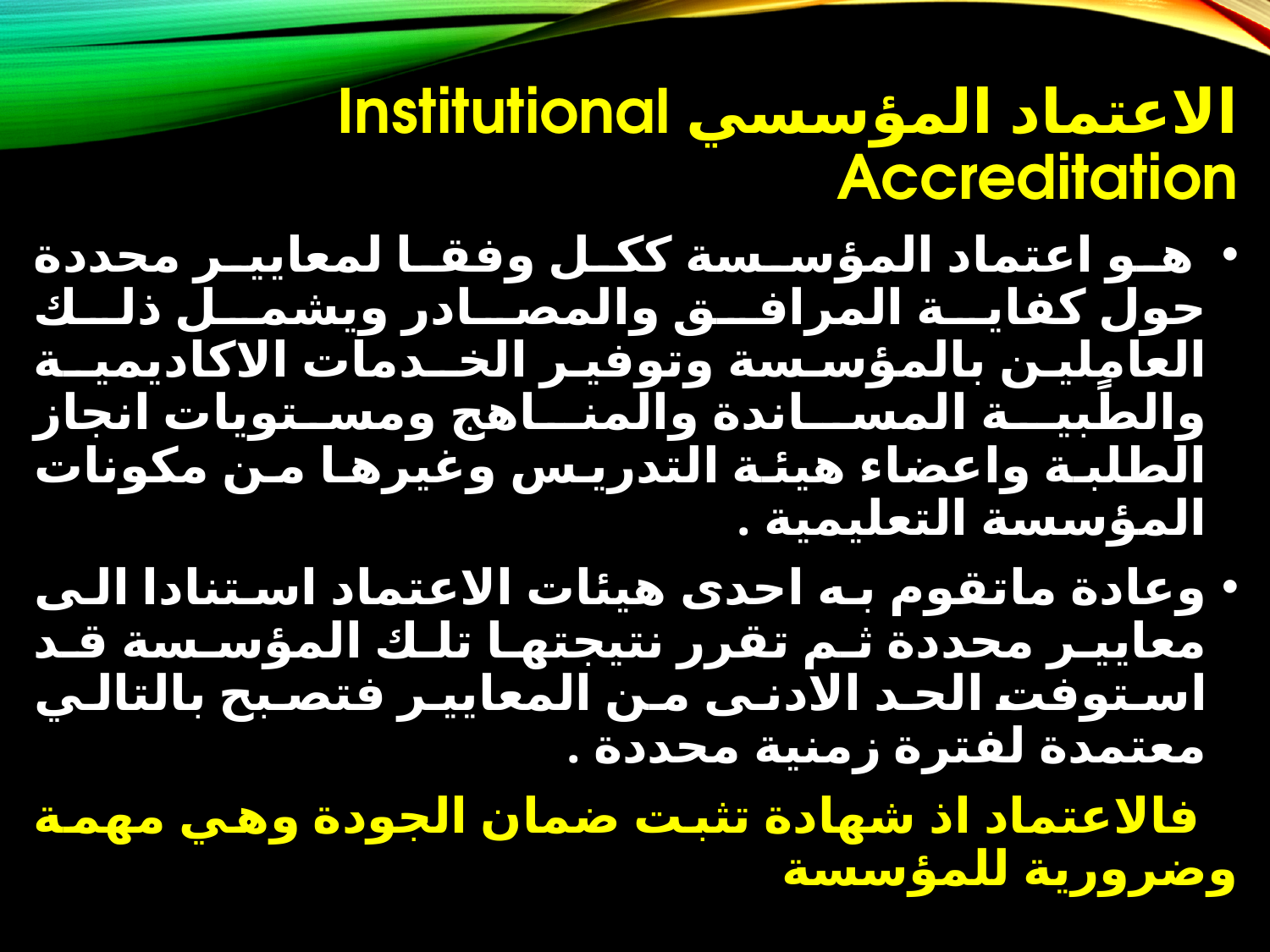

الاعتماد المؤسسي Institutional Accreditation
 هو اعتماد المؤسسة ككل وفقا لمعايير محددة حول كفاية المرافق والمصادر ويشمل ذلك العاملين بالمؤسسة وتوفير الخـدمات الاكاديميـة والطًبيـة المسـاندة والمنـاهج ومستويات انجاز الطلبة واعضاء هيئة التدريس وغيرها من مكونات المؤسسة التعليمية .
وعادة ماتقوم به احدى هيئات الاعتماد استنادا الى معايير محددة ثم تقرر نتيجتها تلك المؤسسة قد استوفت الحد الادنى من المعايير فتصبح بالتالي معتمدة لفترة زمنية محددة .
   فالاعتماد اذ شهادة تثبت ضمان الجودة وهي مهمة وضرورية للمؤسسة